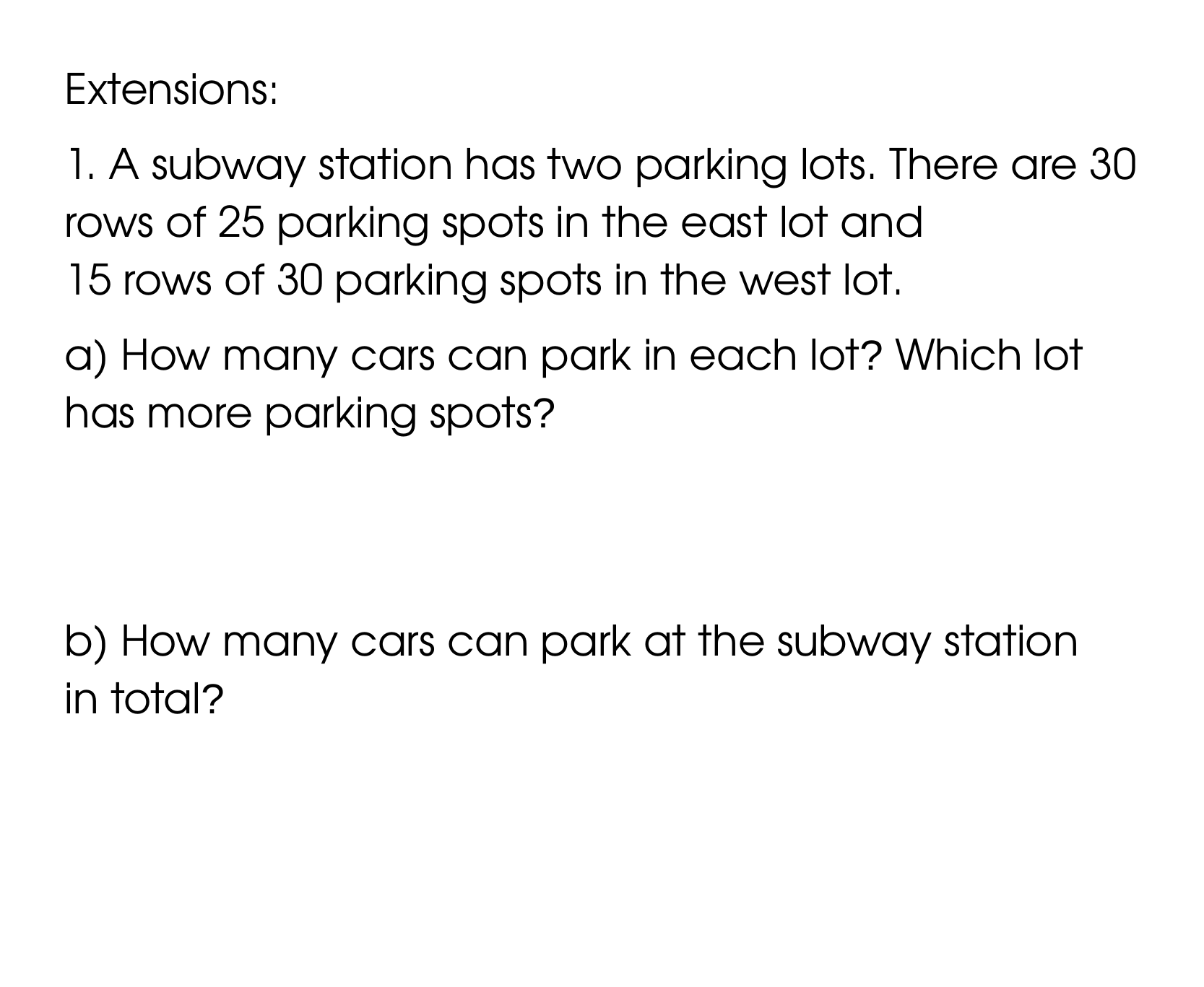

Extensions:
1. A subway station has two parking lots. There are 30 rows of 25 parking spots in the east lot and  
​15 rows of 30 parking spots in the west lot.
a) How many cars can park in each lot? Which lot has more parking spots?
b) How many cars can park at the subway station
in total?